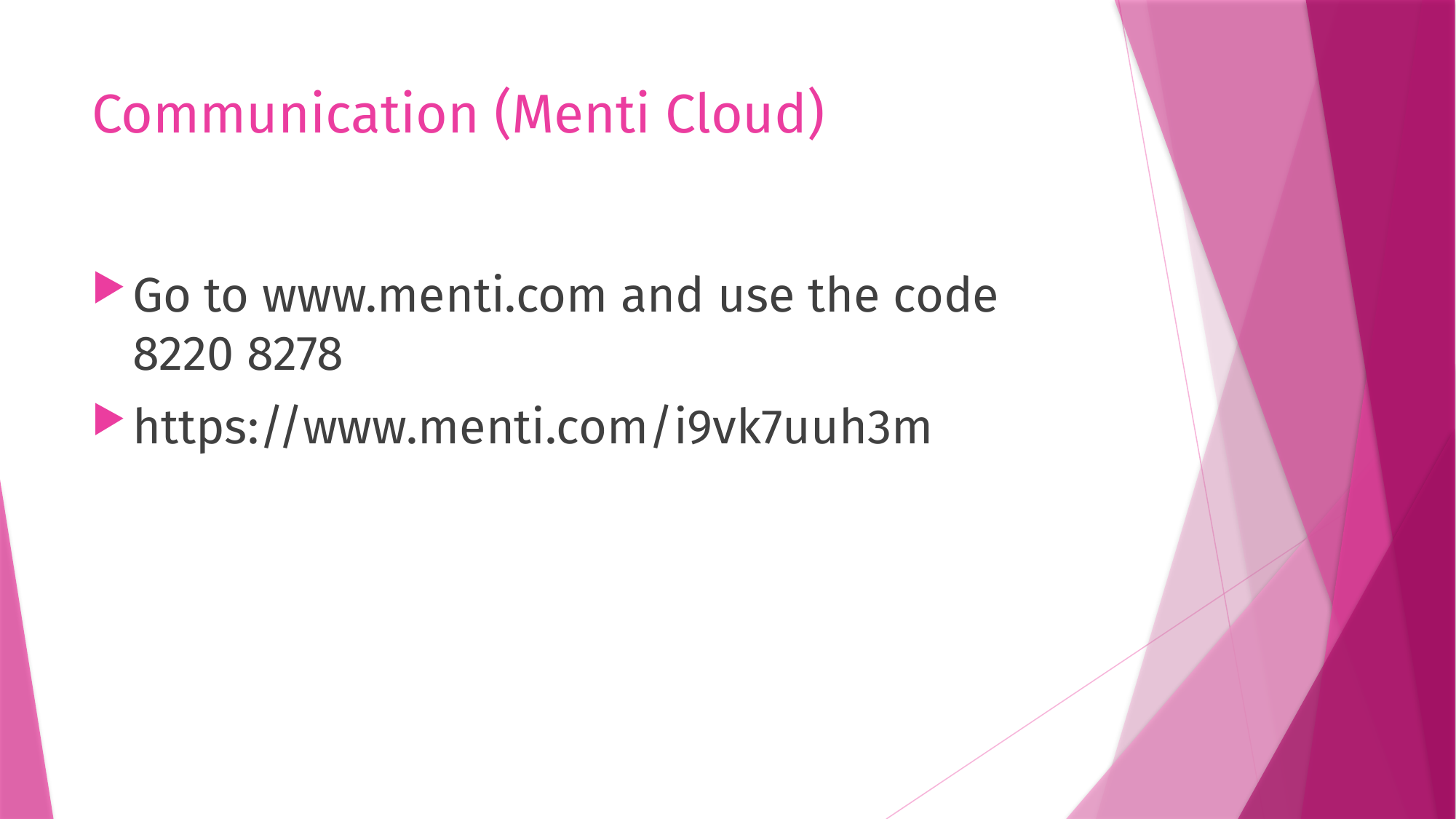

# Communication (Menti Cloud)
Go to www.menti.com and use the code 8220 8278
https://www.menti.com/i9vk7uuh3m